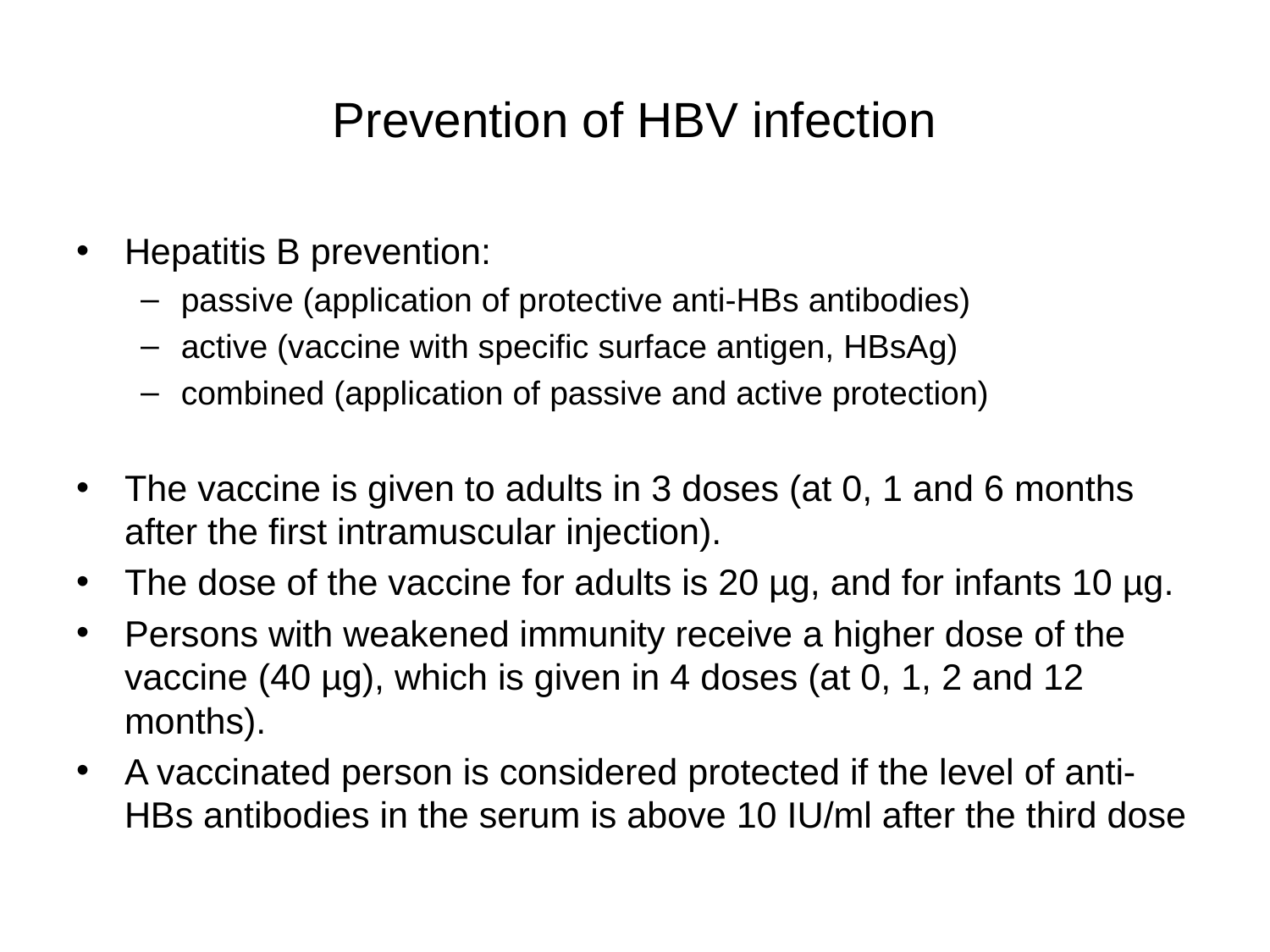

# Prevention of HBV infection
Hepatitis B prevention:
passive (application of protective anti-HBs antibodies)
active (vaccine with specific surface antigen, HBsAg)
combined (application of passive and active protection)

The vaccine is given to adults in 3 doses (at 0, 1 and 6 months after the first intramuscular injection).
The dose of the vaccine for adults is 20 µg, and for infants 10 µg.
Persons with weakened immunity receive a higher dose of the vaccine (40 µg), which is given in 4 doses (at 0, 1, 2 and 12 months).
A vaccinated person is considered protected if the level of anti-HBs antibodies in the serum is above 10 IU/ml after the third dose